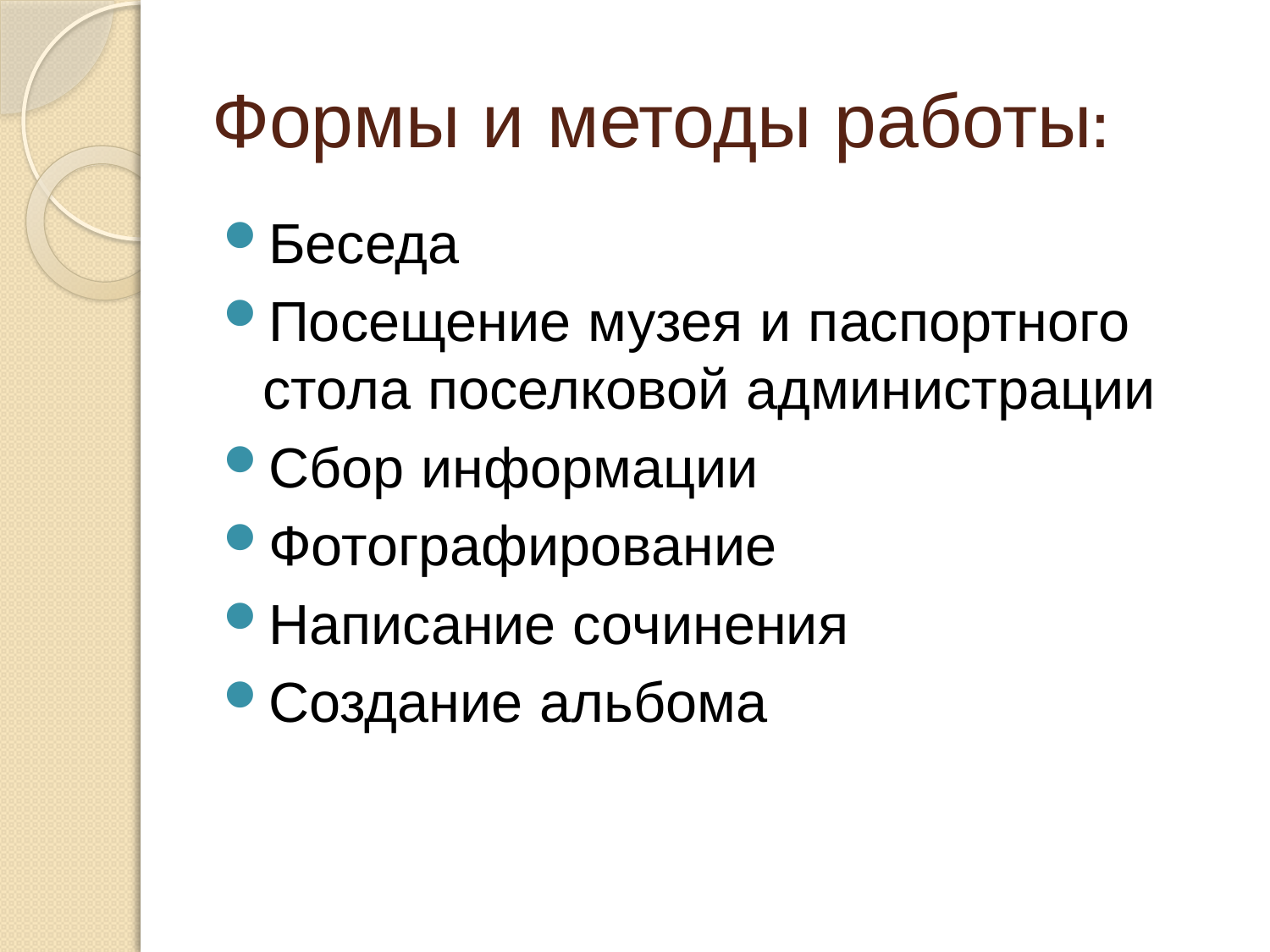

# Формы и методы работы:
Беседа
Посещение музея и паспортного стола поселковой администрации
Сбор информации
Фотографирование
Написание сочинения
Создание альбома